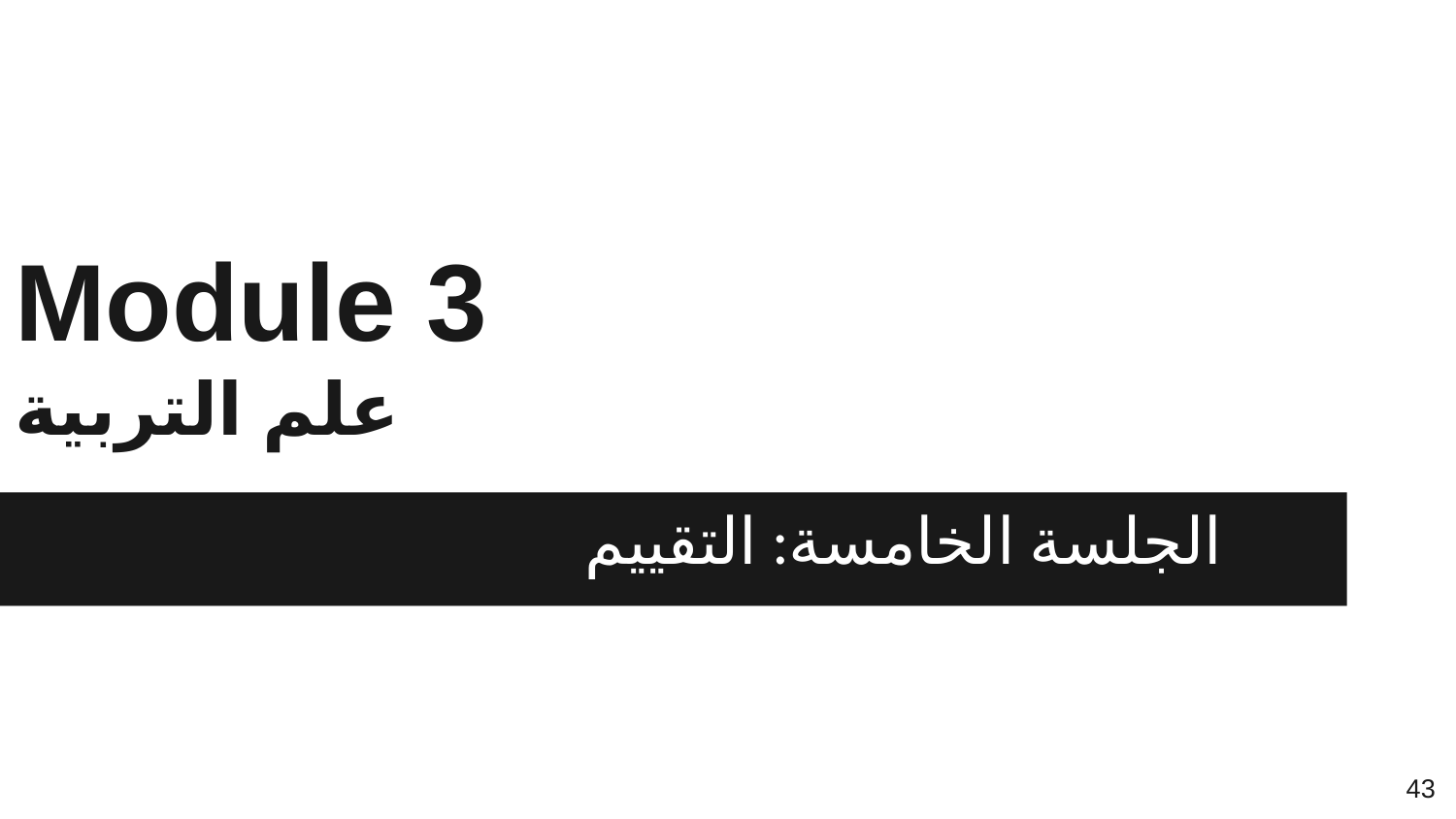

# Module 3 علم التربية
الجلسة الخامسة: التقييم
43